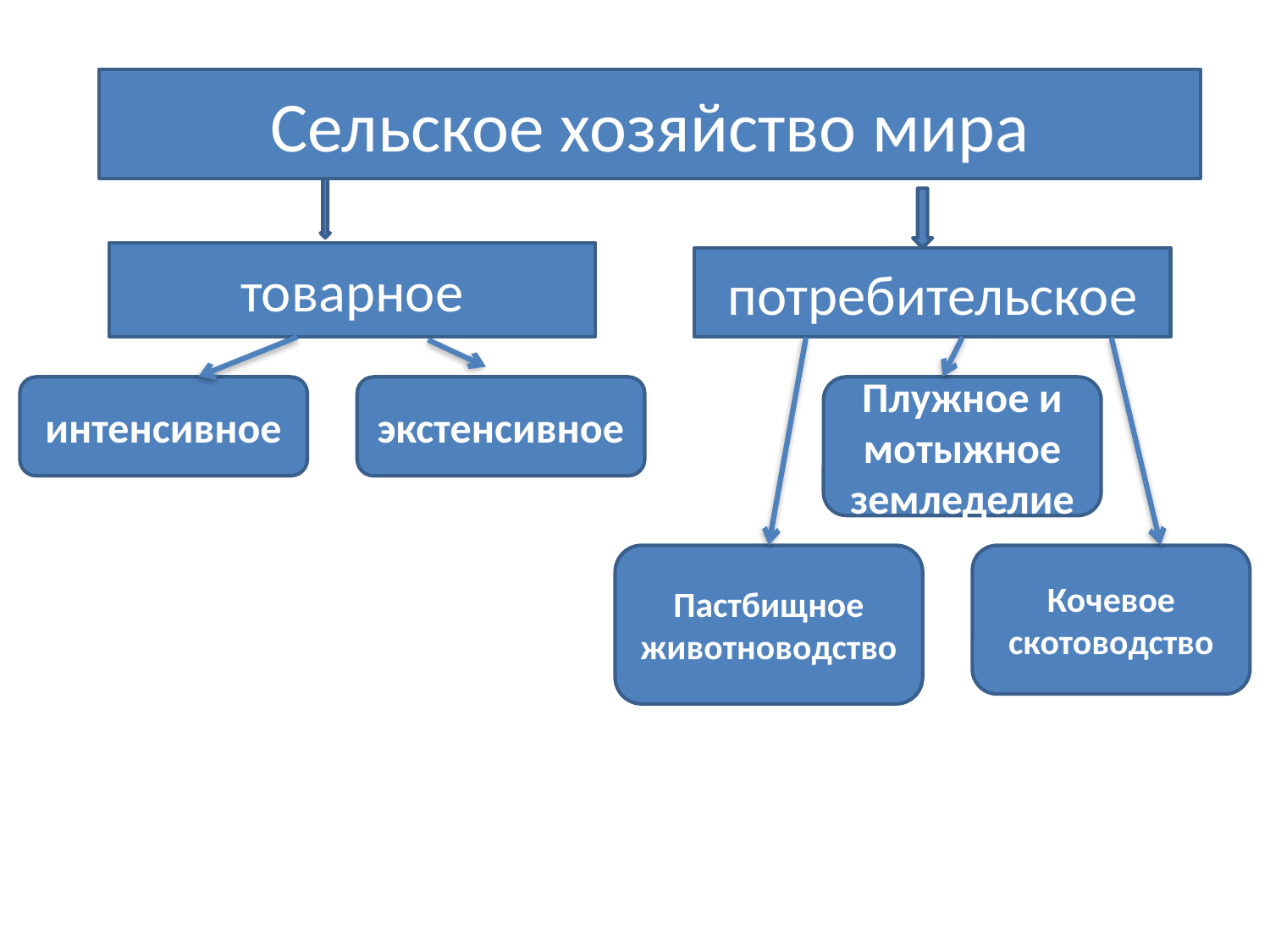

Сельское хозяйство мира

товарное
потребительское

интенсивное
экстенсивное
Плужное и мотыжное земледелие

Пастбищное животноводство
Кочевое скотоводство